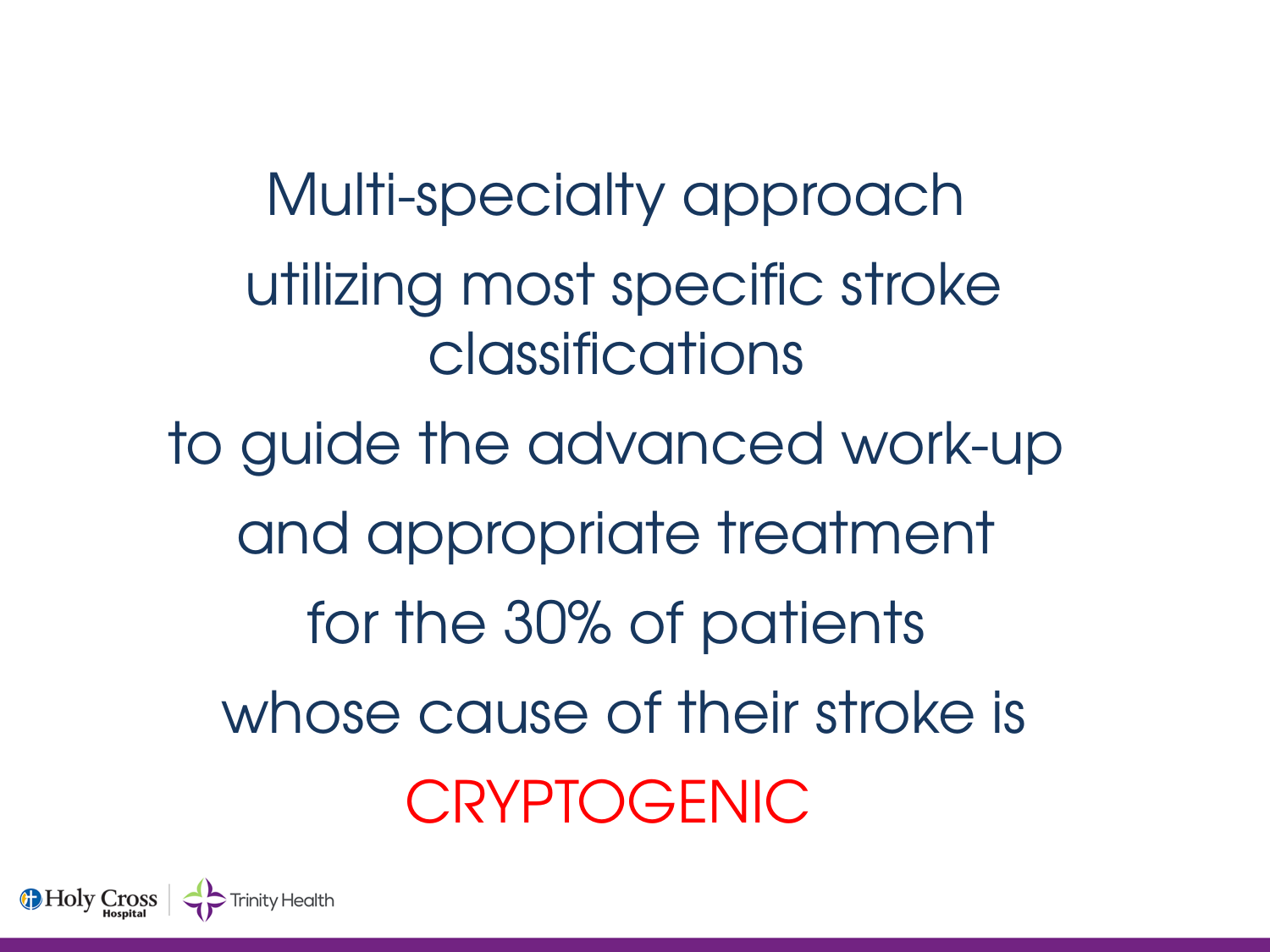

Multi-specialty approach
utilizing most specific stroke classifications
to guide the advanced work-up
and appropriate treatment
for the 30% of patients
whose cause of their stroke is
CRYPTOGENIC